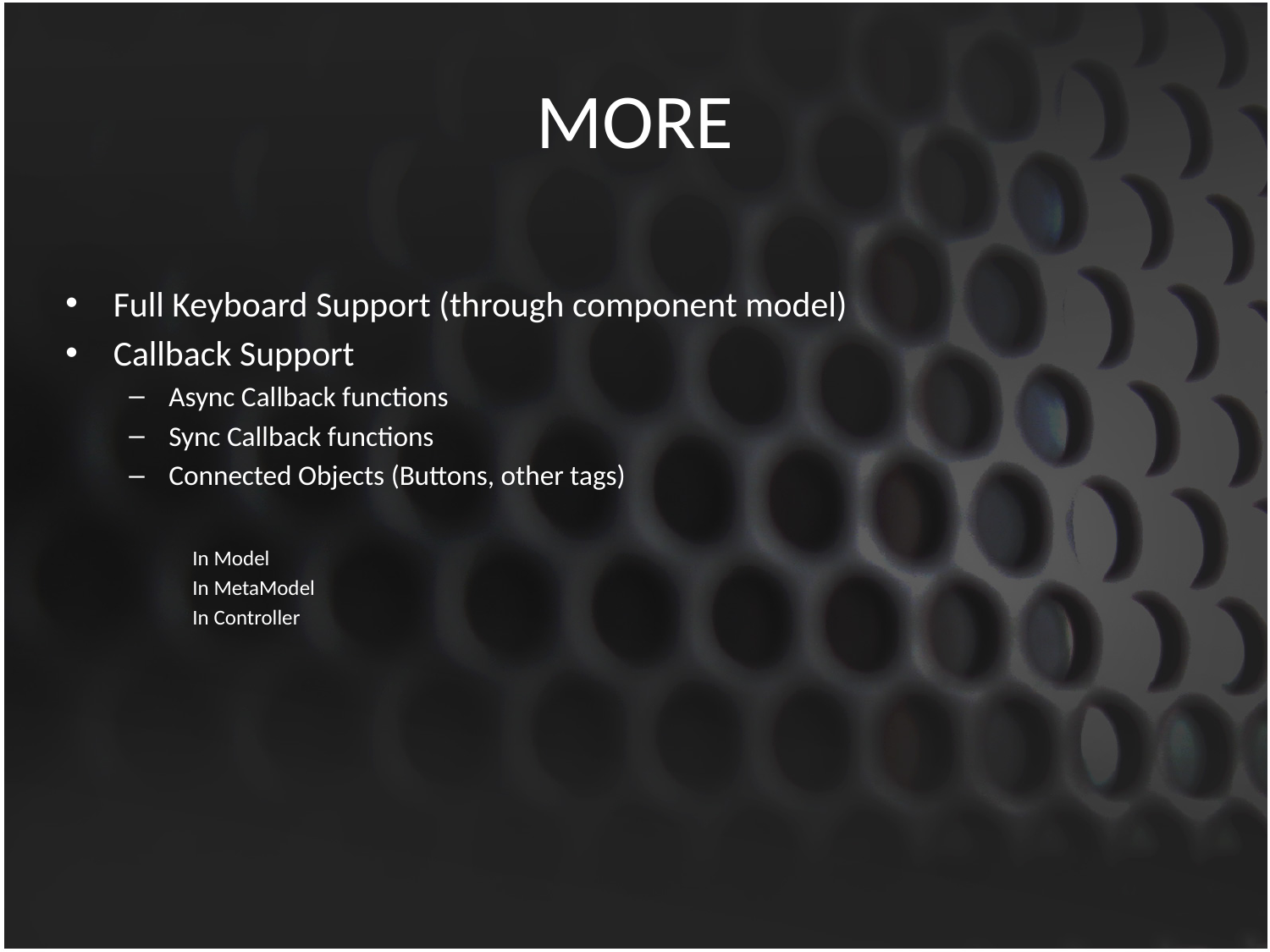

# MORE
Full Keyboard Support (through component model)
Callback Support
Async Callback functions
Sync Callback functions
Connected Objects (Buttons, other tags)

In Model
In MetaModel
In Controller